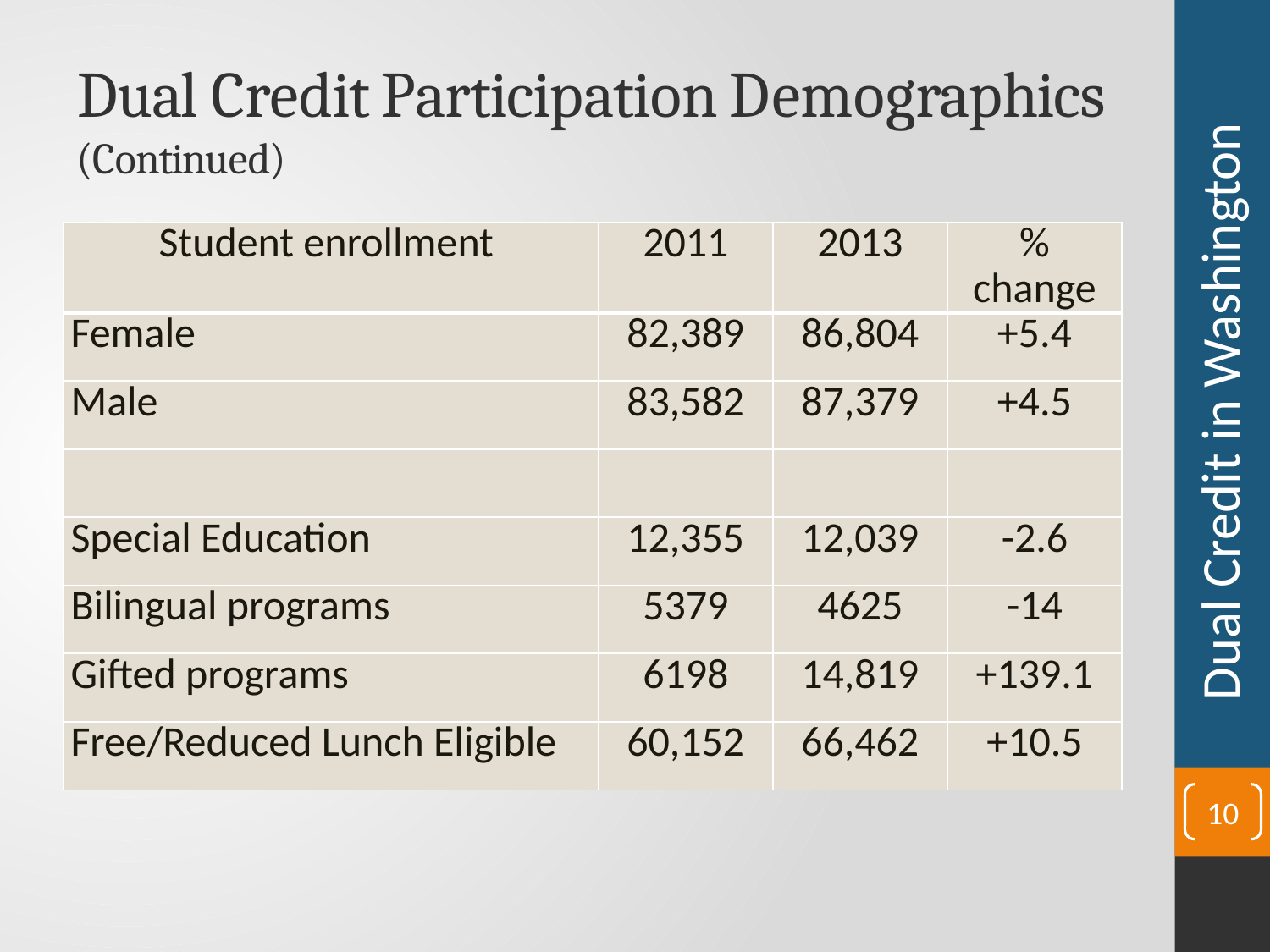

# Dual Credit Participation Demographics (Continued)
| Student enrollment | 2011 | 2013 | % change |
| --- | --- | --- | --- |
| Female | 82,389 | 86,804 | +5.4 |
| Male | 83,582 | 87,379 | +4.5 |
|  |  |  |  |
| Special Education | 12,355 | 12,039 | -2.6 |
| Bilingual programs | 5379 | 4625 | -14 |
| Gifted programs | 6198 | 14,819 | +139.1 |
| Free/Reduced Lunch Eligible | 60,152 | 66,462 | +10.5 |

Dual Credit in Washington
10